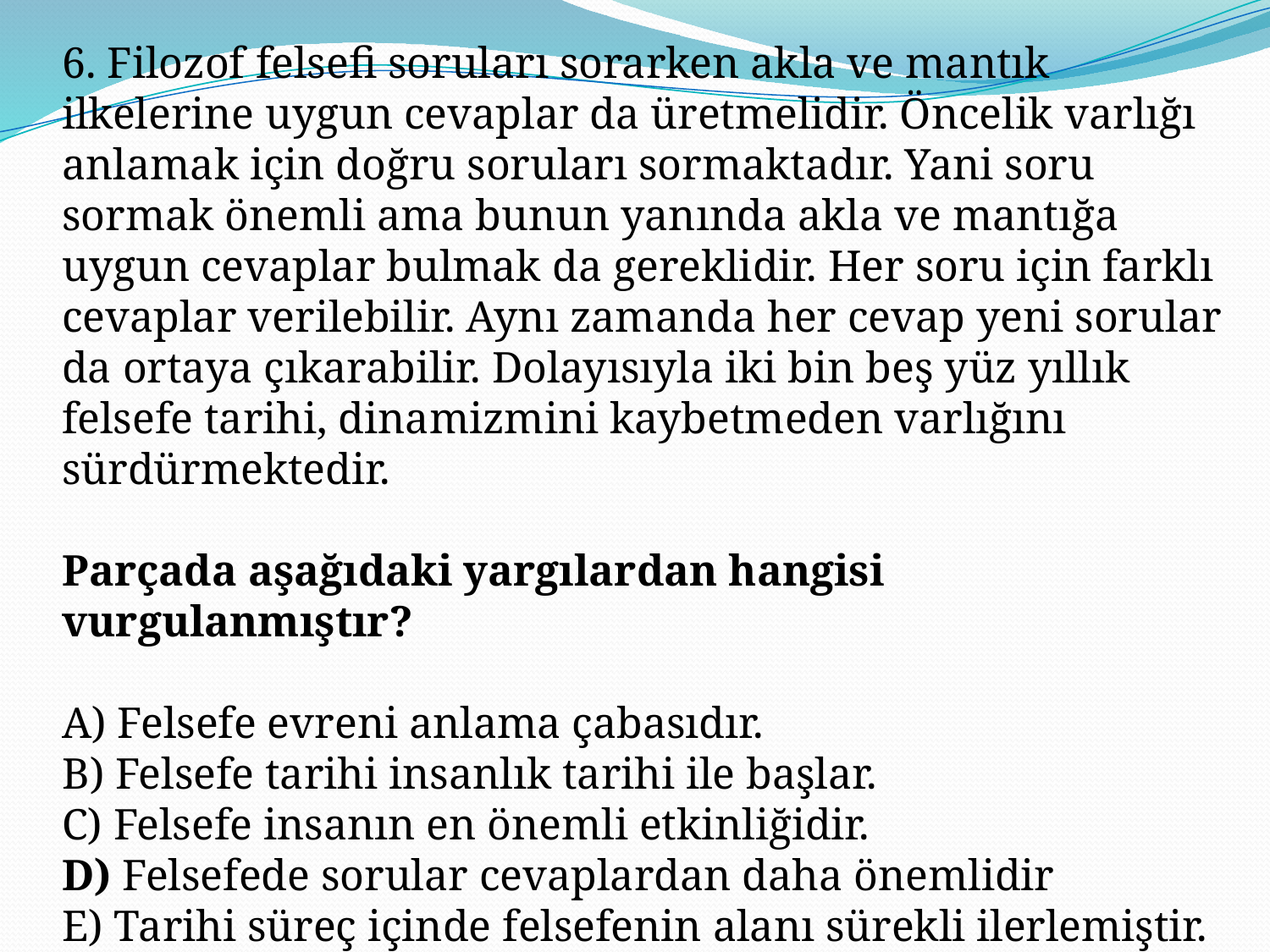

6. Filozof felsefi soruları sorarken akla ve mantık ilkelerine uygun cevaplar da üretmelidir. Öncelik varlığı anlamak için doğru soruları sormaktadır. Yani soru sormak önemli ama bunun yanında akla ve mantığa uygun cevaplar bulmak da gereklidir. Her soru için farklı cevaplar verilebilir. Aynı zamanda her cevap yeni sorular da ortaya çıkarabilir. Dolayısıyla iki bin beş yüz yıllık felsefe tarihi, dinamizmini kaybetmeden varlığını sürdürmektedir.

Parçada aşağıdaki yargılardan hangisi vurgulanmıştır?

A) Felsefe evreni anlama çabasıdır.
B) Felsefe tarihi insanlık tarihi ile başlar.
C) Felsefe insanın en önemli etkinliğidir.
D) Felsefede sorular cevaplardan daha önemlidir
E) Tarihi süreç içinde felsefenin alanı sürekli ilerlemiştir.